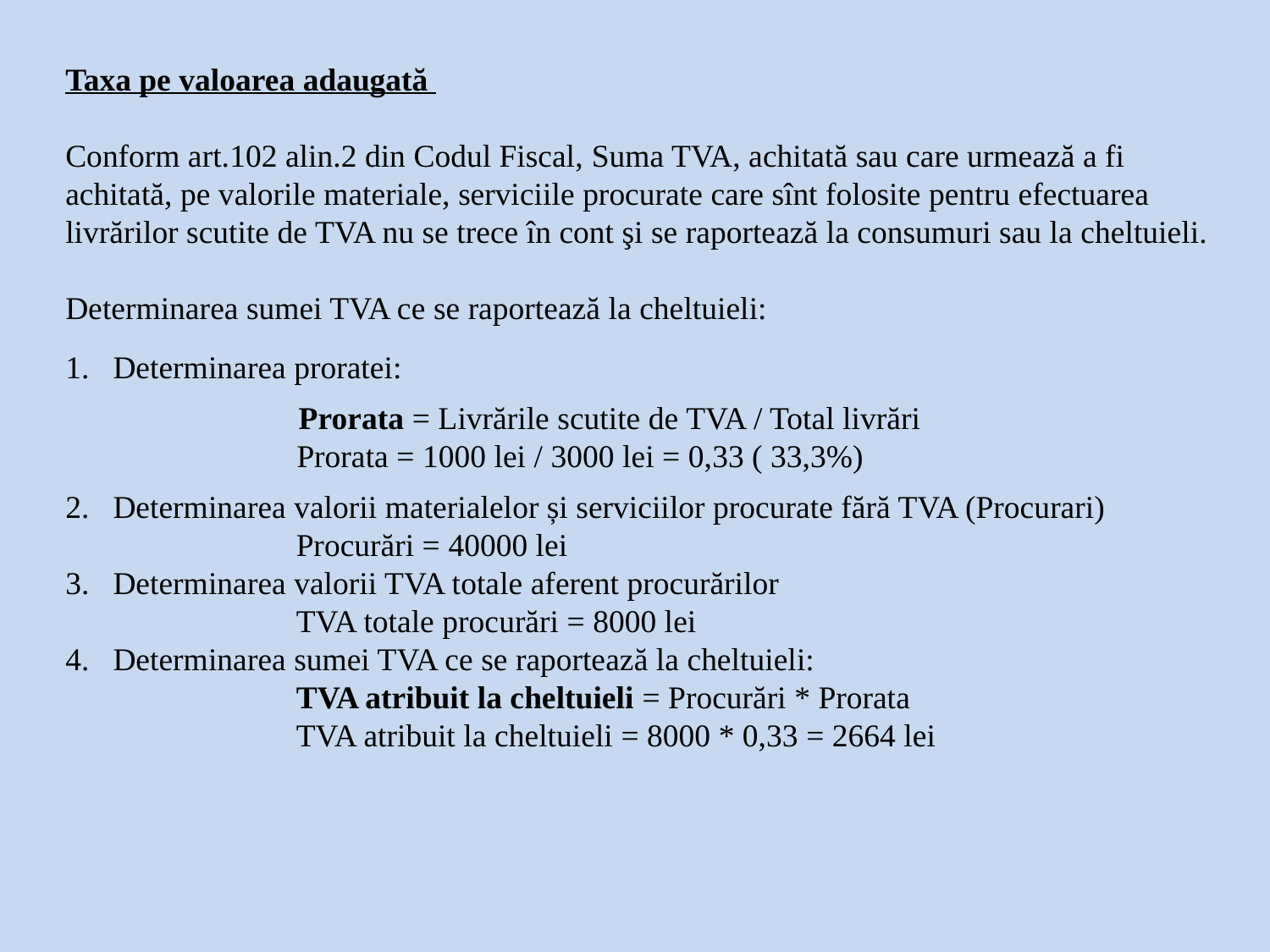

Taxa pe valoarea adaugată

Conform art.102 alin.2 din Codul Fiscal, Suma TVA, achitată sau care urmează a fi achitată, pe valorile materiale, serviciile procurate care sînt folosite pentru efectuarea livrărilor scutite de TVA nu se trece în cont şi se raportează la consumuri sau la cheltuieli.

Determinarea sumei TVA ce se raportează la cheltuieli:

Determinarea proratei:

                             Prorata = Livrările scutite de TVA / Total livrări
	             Prorata = 1000 lei / 3000 lei = 0,33 ( 33,3%)

Determinarea valorii materialelor și serviciilor procurate fără TVA (Procurari)
     Procurări = 40000 lei
Determinarea valorii TVA totale aferent procurărilor
     TVA totale procurări = 8000 lei
Determinarea sumei TVA ce se raportează la cheltuieli:
     TVA atribuit la cheltuieli = Procurări * Prorata
     TVA atribuit la cheltuieli = 8000 * 0,33 = 2664 lei